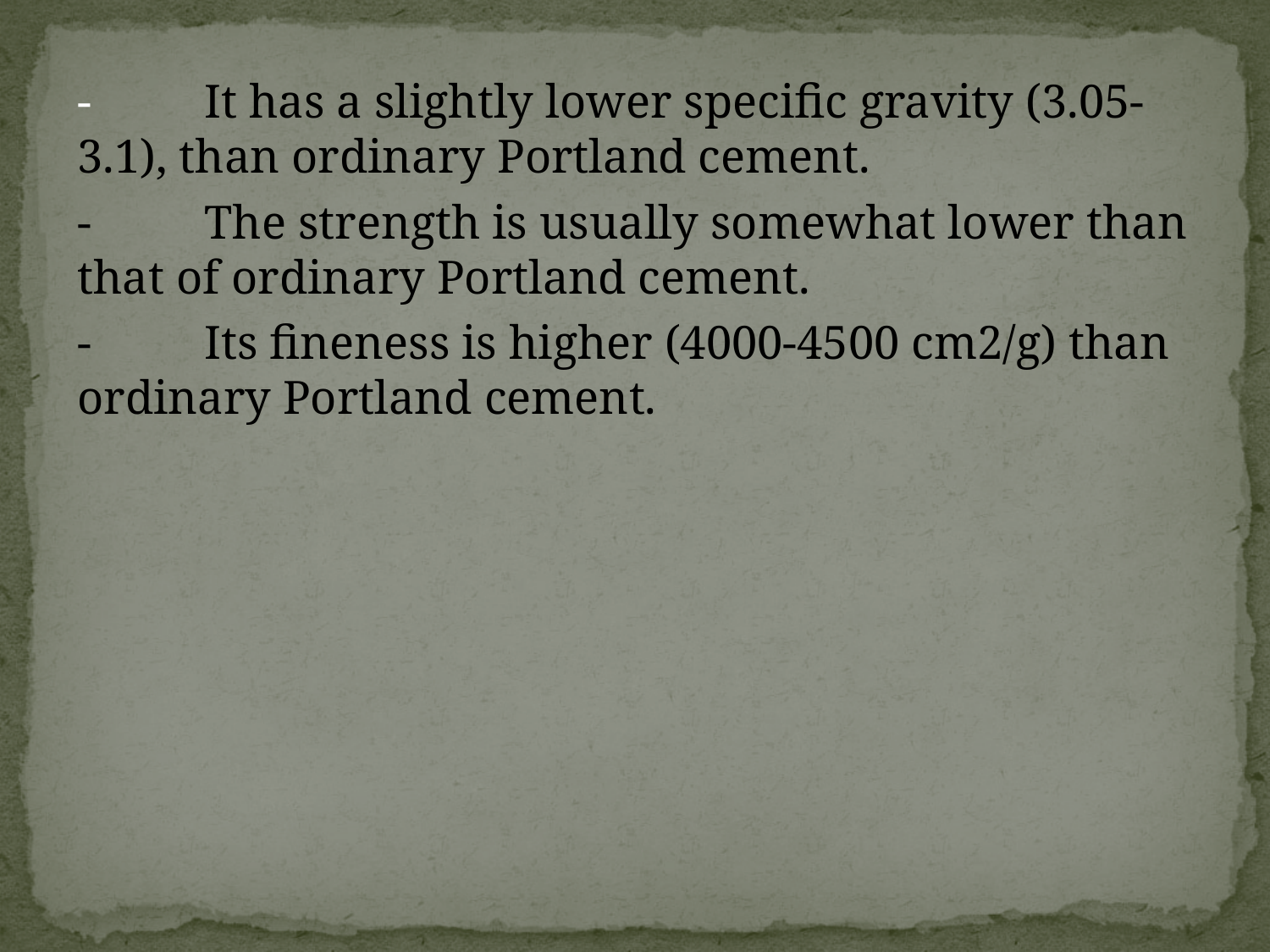

-	It has a slightly lower specific gravity (3.05-3.1), than ordinary Portland cement.
-	The strength is usually somewhat lower than that of ordinary Portland cement.
-	Its fineness is higher (4000-4500 cm2/g) than ordinary Portland cement.